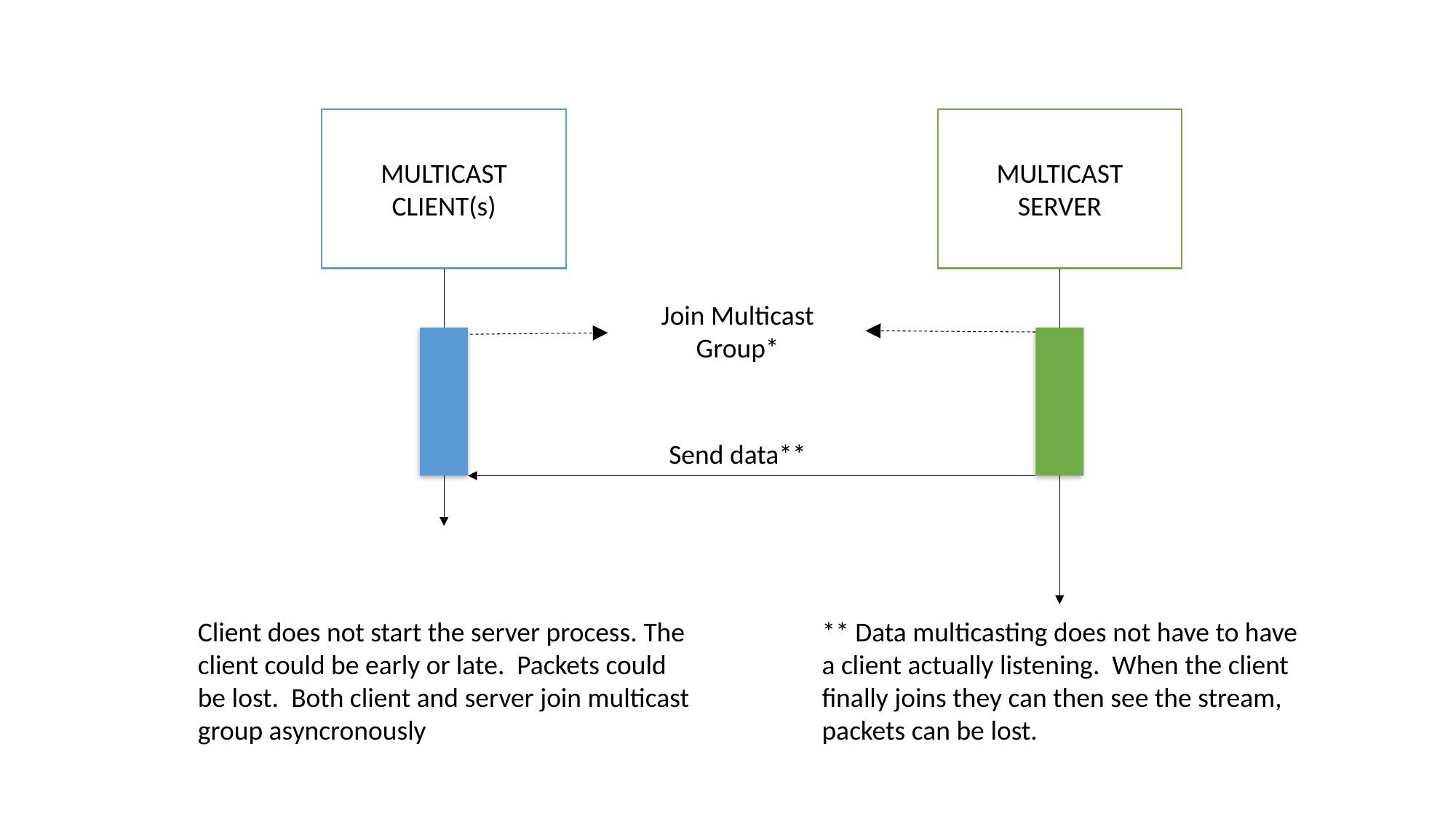

MULTICAST
CLIENT(s)
MULTICAST
SERVER
Join Multicast Group*

Send data**
Client does not start the server process. The client could be early or late.  Packets could be lost.  Both client and server join multicast group asyncronously
** Data multicasting does not have to have a client actually listening.  When the client finally joins they can then see the stream, packets can be lost.